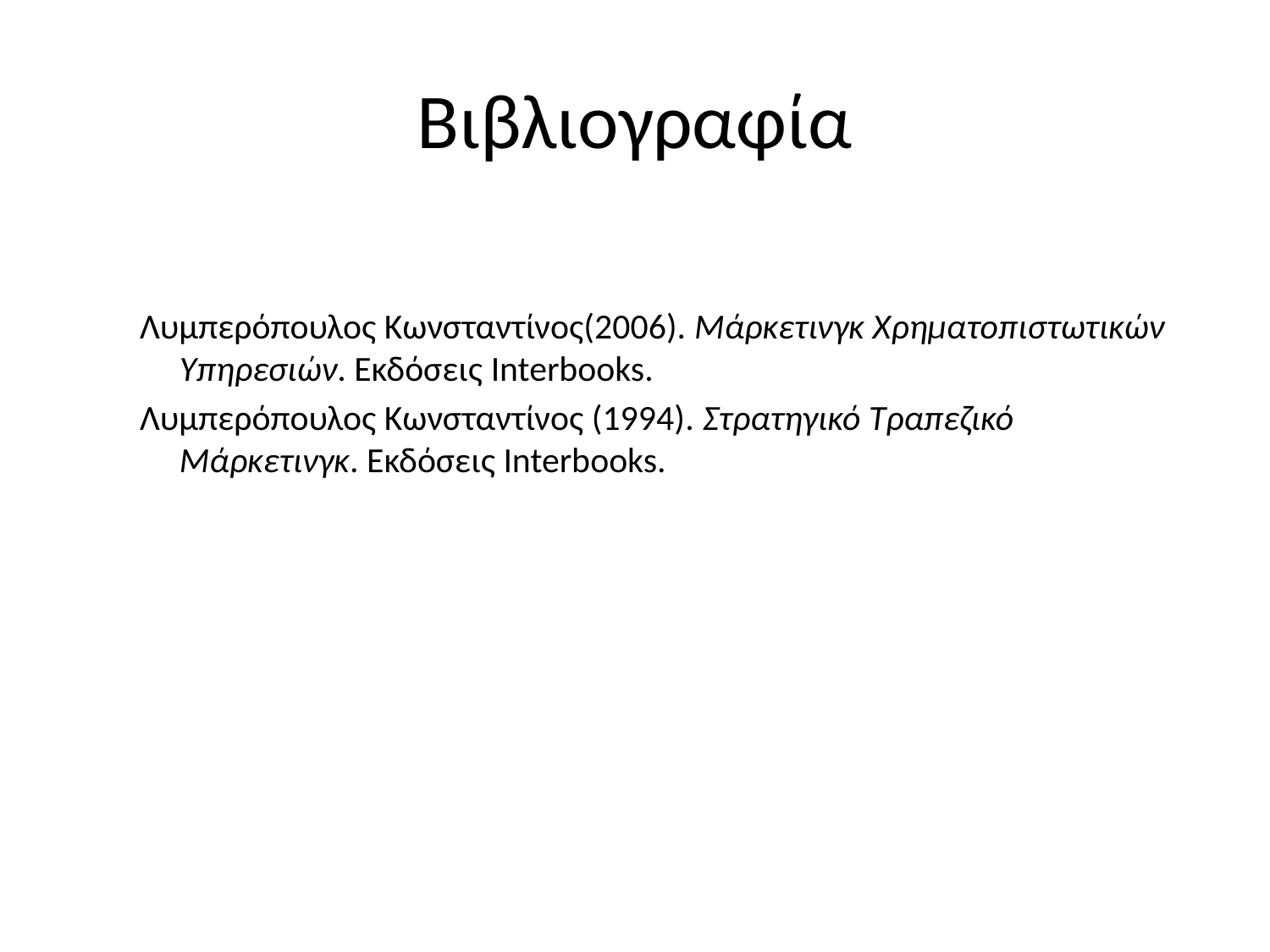

# Βιβλιογραφία

Λυμπερόπουλος Κωνσταντίνος(2006). Μάρκετινγκ Χρηματοπιστωτικών Υπηρεσιών. Εκδόσεις Interbooks.
Λυμπερόπουλος Κωνσταντίνος (1994). Στρατηγικό Τραπεζικό Μάρκετινγκ. Εκδόσεις Interbooks.